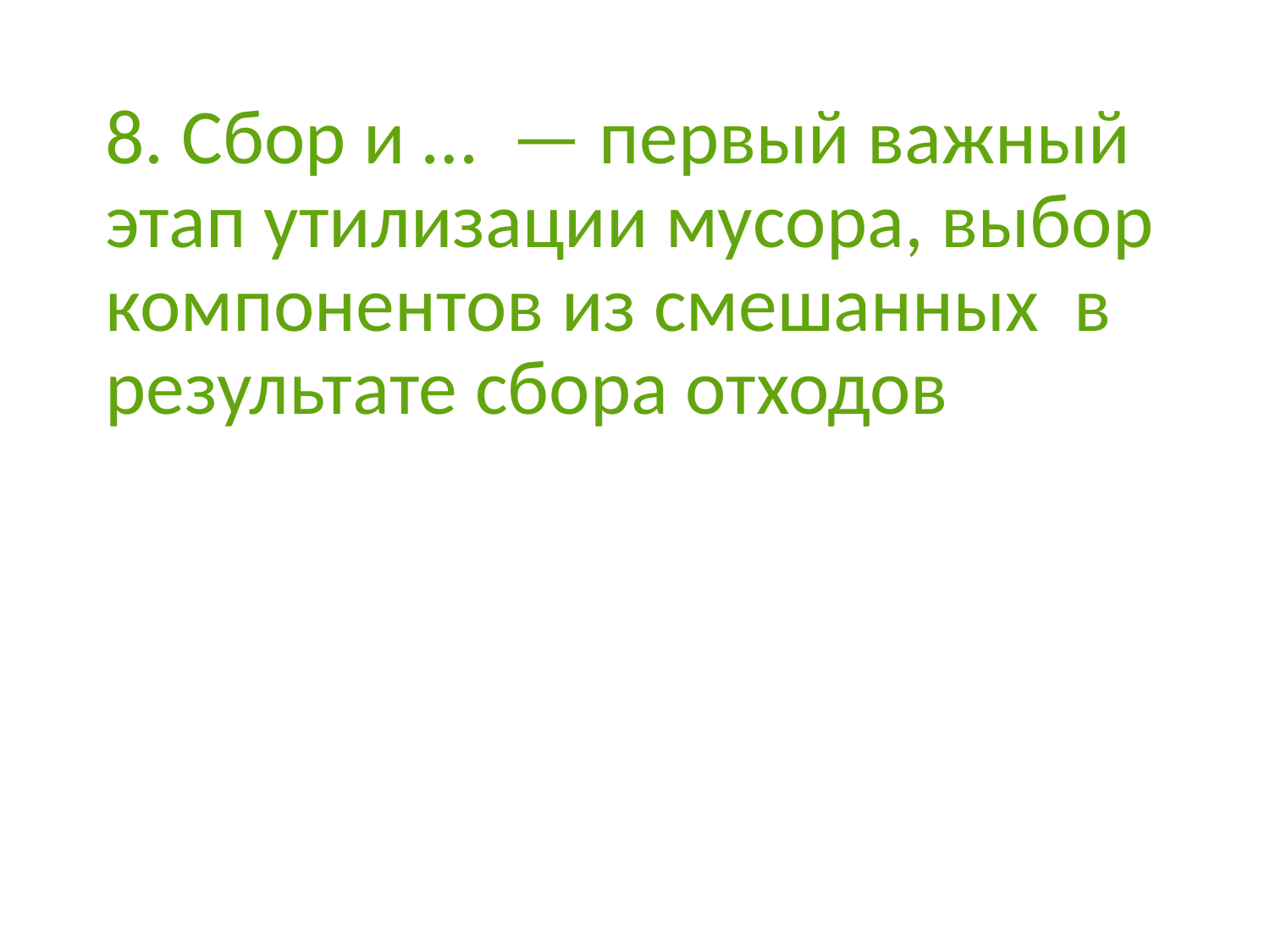

# 8. Сбор и …  — первый важный этап утилизации мусора, выбор компонентов из смешанных  в результате сбора отходов